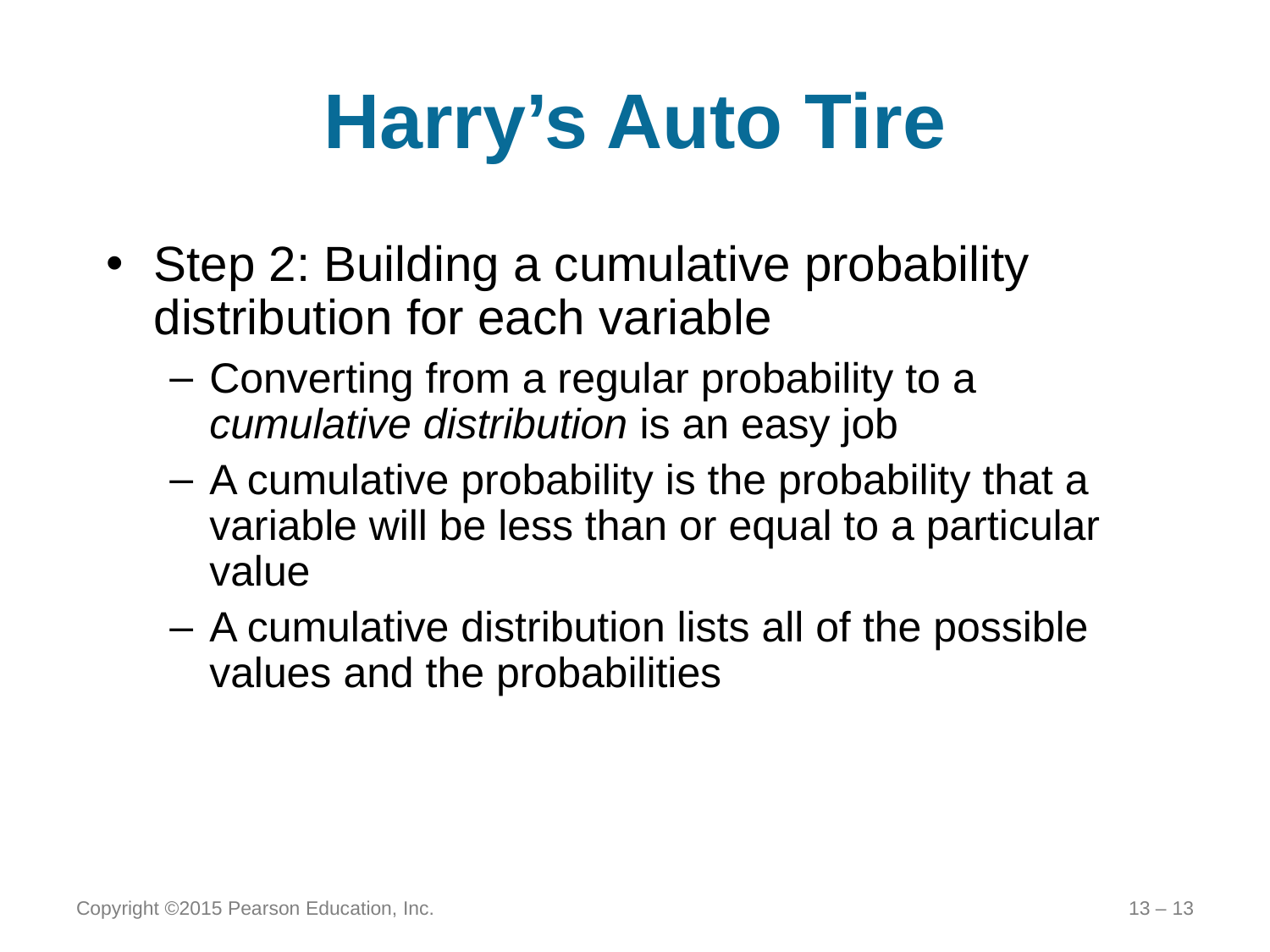

# Harry’s Auto Tire
Step 2: Building a cumulative probability distribution for each variable
Converting from a regular probability to a cumulative distribution is an easy job
A cumulative probability is the probability that a variable will be less than or equal to a particular value
A cumulative distribution lists all of the possible values and the probabilities
Copyright ©2015 Pearson Education, Inc.
13 – 13